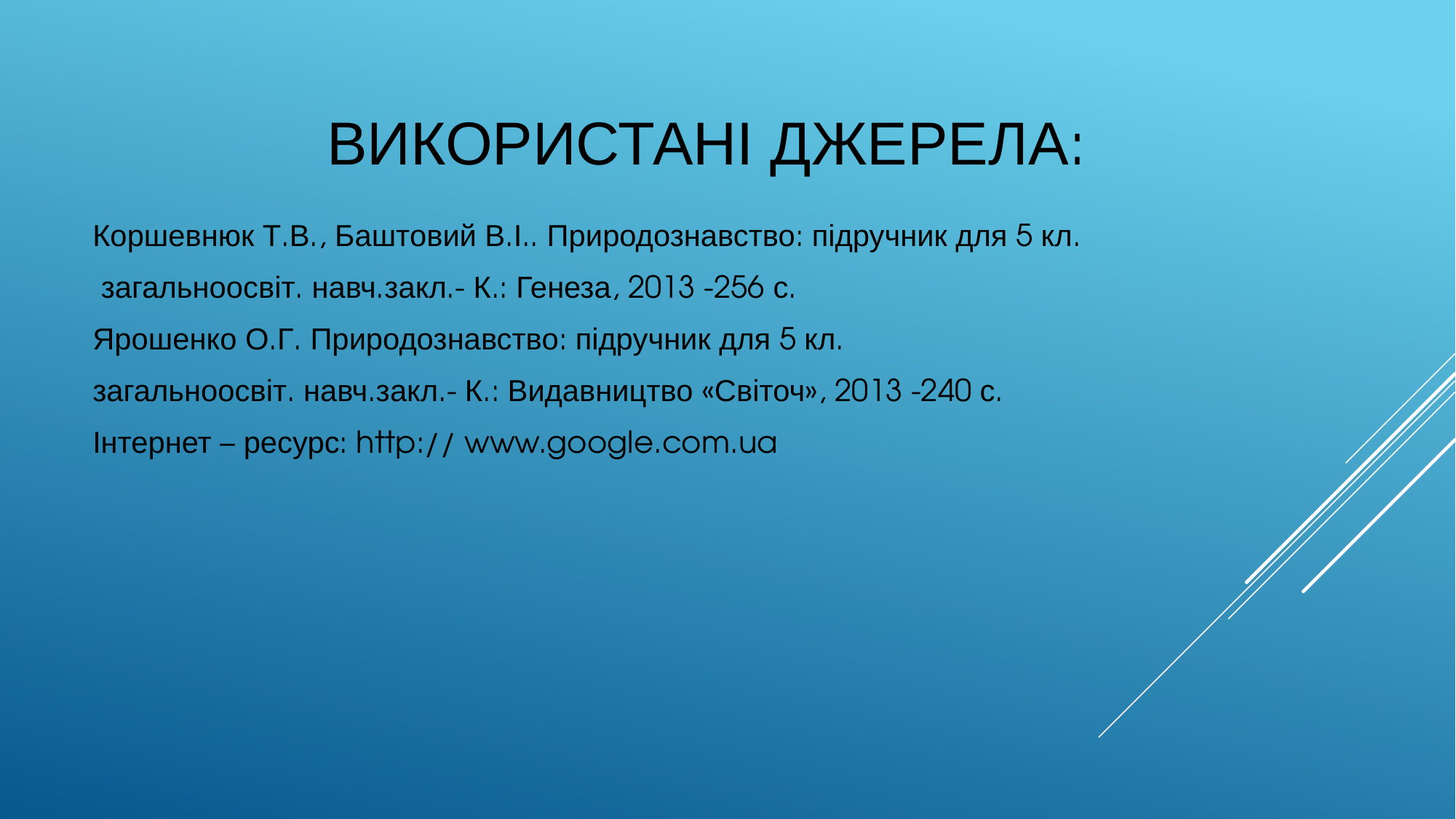

# Використані джерела:
Коршевнюк Т.В., Баштовий В.І.. Природознавство: підручник для 5 кл.
 загальноосвіт. навч.закл.- К.: Генеза, 2013 -256 с.
Ярошенко О.Г. Природознавство: підручник для 5 кл.
загальноосвіт. навч.закл.- К.: Видавництво «Світоч», 2013 -240 с.
Інтернет – ресурс: http:// www.google.com.ua